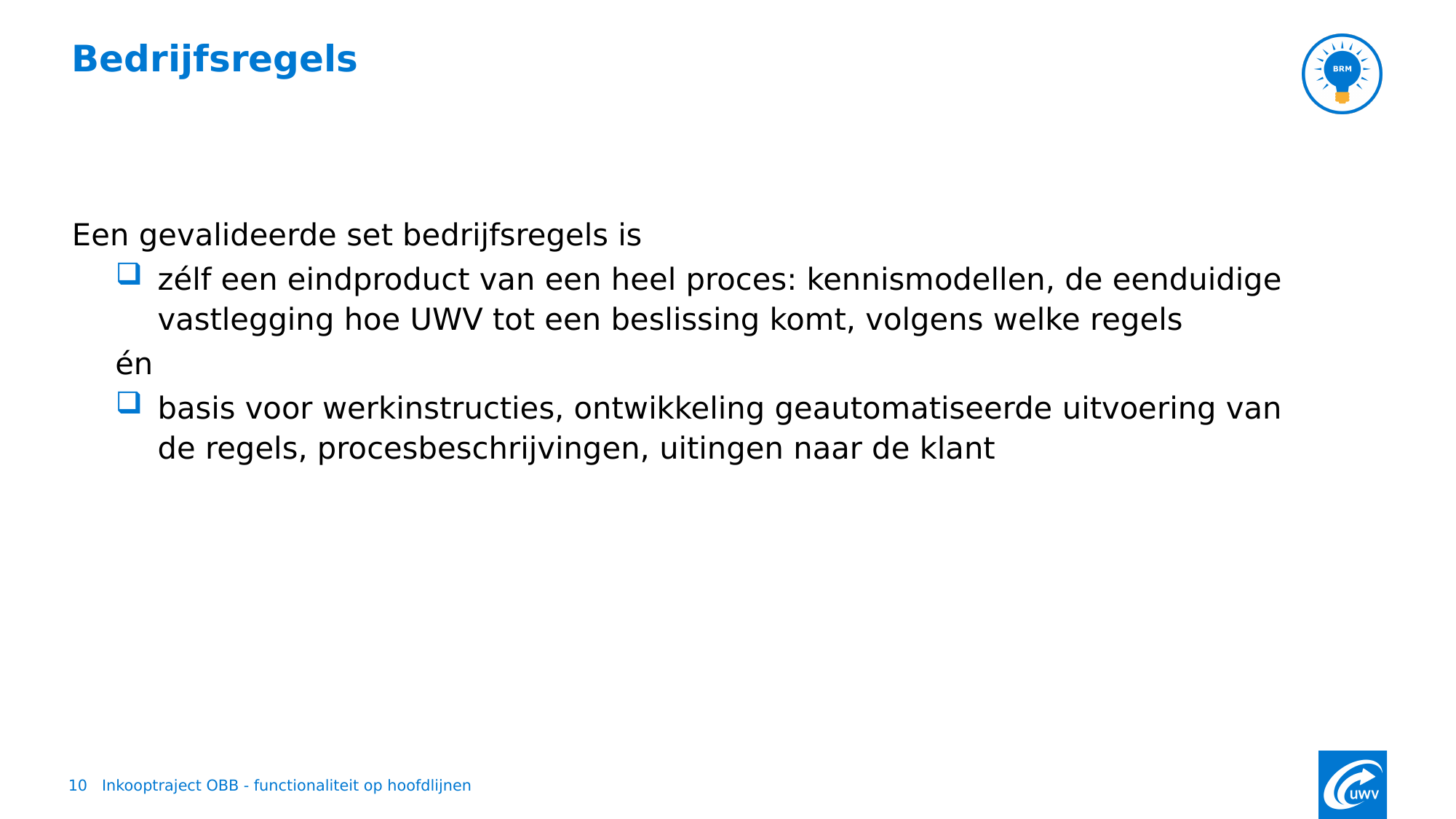

Inkooptraject OBB - functionaliteit op hoofdlijnen
# Bedrijfsregels

Een gevalideerde set bedrijfsregels is
zélf een eindproduct van een heel proces: kennismodellen, de eenduidige vastlegging hoe UWV tot een beslissing komt, volgens welke regels
én
basis voor werkinstructies, ontwikkeling geautomatiseerde uitvoering van de regels, procesbeschrijvingen, uitingen naar de klant

10